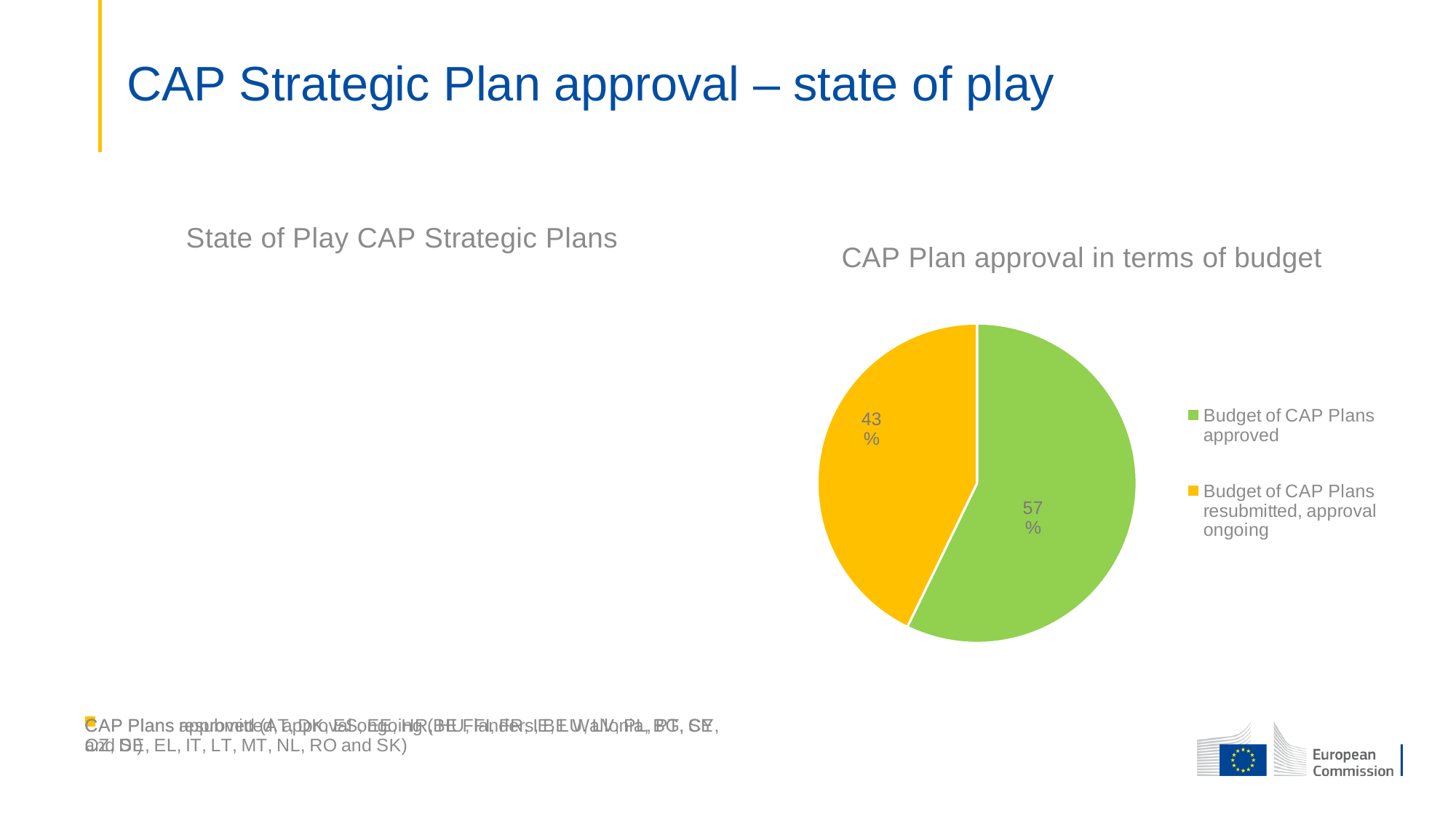

# CAP Strategic Plan approval – state of play

### Chart:

| Category | State of Play CAP Strategic Plans | Column1 |
|---|---|---|
| CAP Plans approved (AT, DK, ES, EE, HR, HU, FI, FR, IE, LU, LV, PL, PT, SE and SI) | 15.0 | None |
| CAP Plans resubmitted, approval ongoing (BE Flanders, BE Wallonia, BG, CY, CZ, DE, EL, IT, LT, MT, NL, RO and SK) | 13.0 | None |

### Chart:

| Category | CAP Plan approval in terms of budget |
|---|---|
| Budget of CAP Plans approved | 147.68 |
| Budget of CAP Plans resubmitted, approval ongoing | 110.55 |